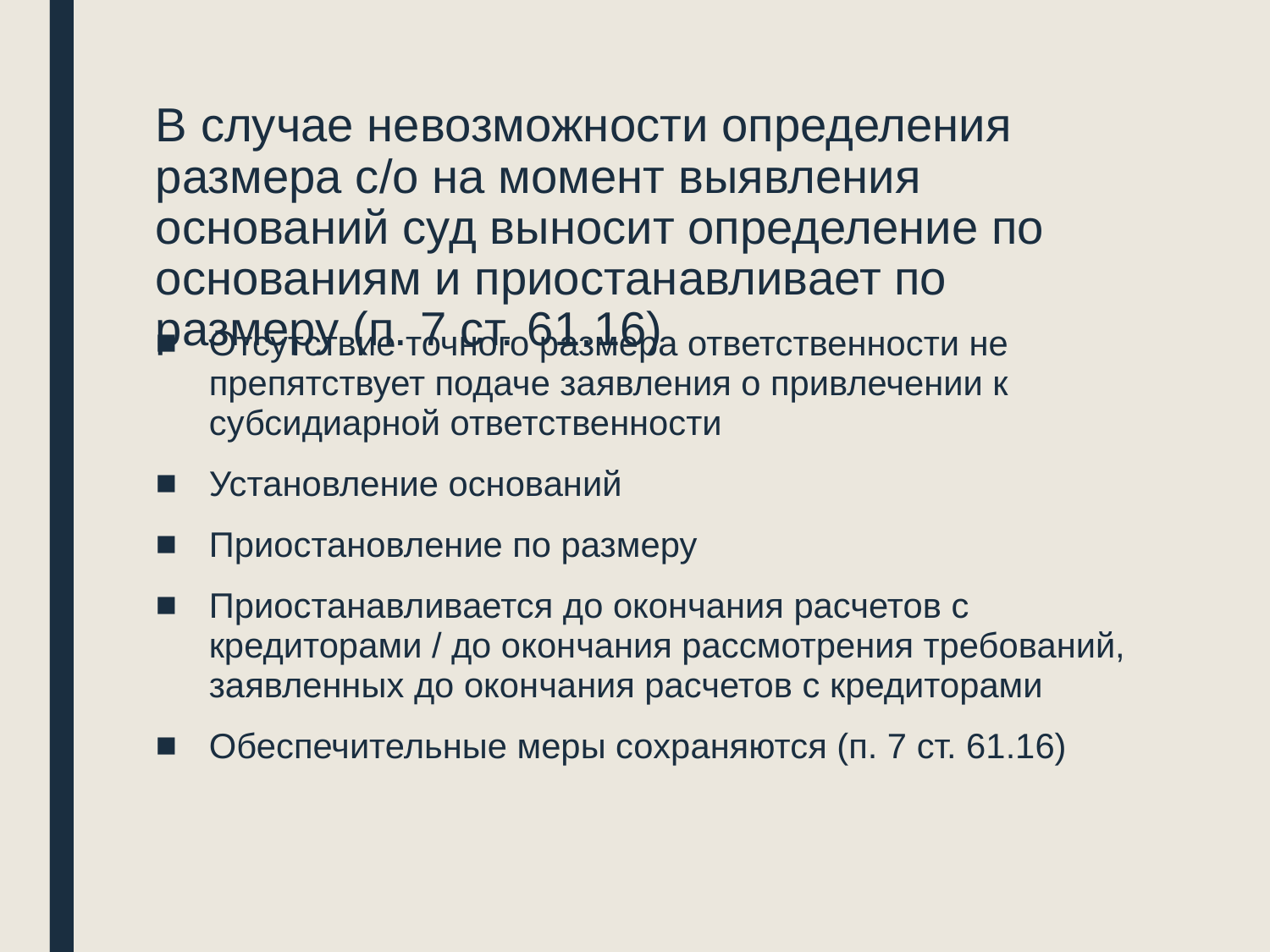

# В случае невозможности определения размера с/о на момент выявления оснований суд выносит определение по основаниям и приостанавливает по размеру (п. 7 ст. 61.16)
Отсутствие точного размера ответственности не препятствует подаче заявления о привлечении к субсидиарной ответственности
Установление оснований
Приостановление по размеру
Приостанавливается до окончания расчетов с кредиторами / до окончания рассмотрения требований, заявленных до окончания расчетов с кредиторами
Обеспечительные меры сохраняются (п. 7 ст. 61.16)